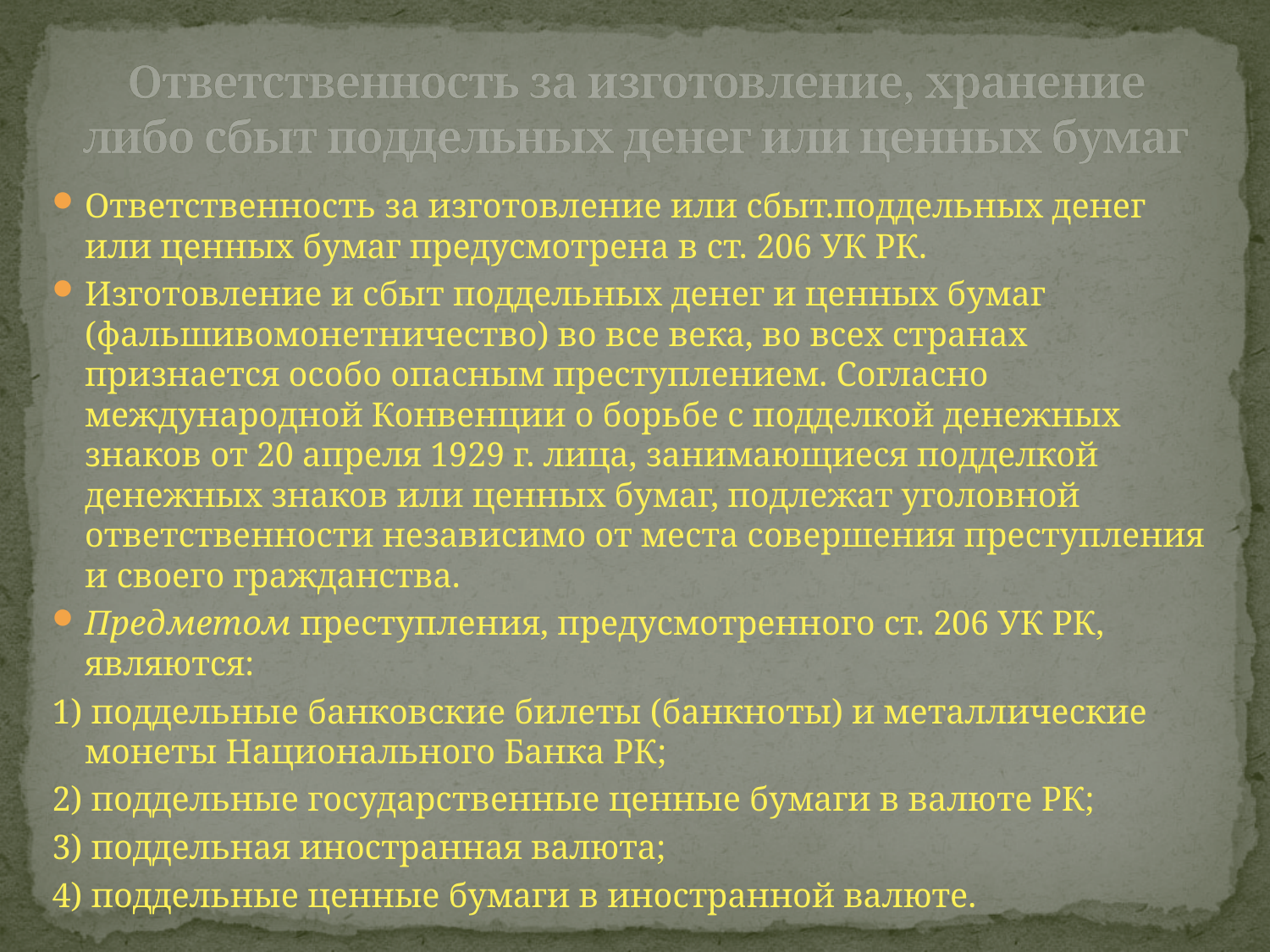

# Ответственность за изготовление, хранение либо сбыт поддельных денег или ценных бумаг
Ответственность за изготовление или сбыт.поддельных денег или ценных бумаг предусмотрена в ст. 206 УК РК.
Изготовление и сбыт поддельных денег и ценных бумаг (фальшивомонетничество) во все века, во всех странах признается особо опасным преступлением. Согласно международной Конвенции о борьбе с подделкой денежных знаков от 20 апреля 1929 г. лица, занимающиеся подделкой денежных знаков или ценных бумаг, подлежат уголовной ответственности независимо от места совершения преступления и своего гражданства.
Предметом преступления, предусмотренного ст. 206 УК РК, являются:
1) поддельные банковские билеты (банкноты) и металлические монеты Национального Банка РК;
2) поддельные государственные ценные бумаги в валюте РК;
3) поддельная иностранная валюта;
4) поддельные ценные бумаги в иностранной валюте.